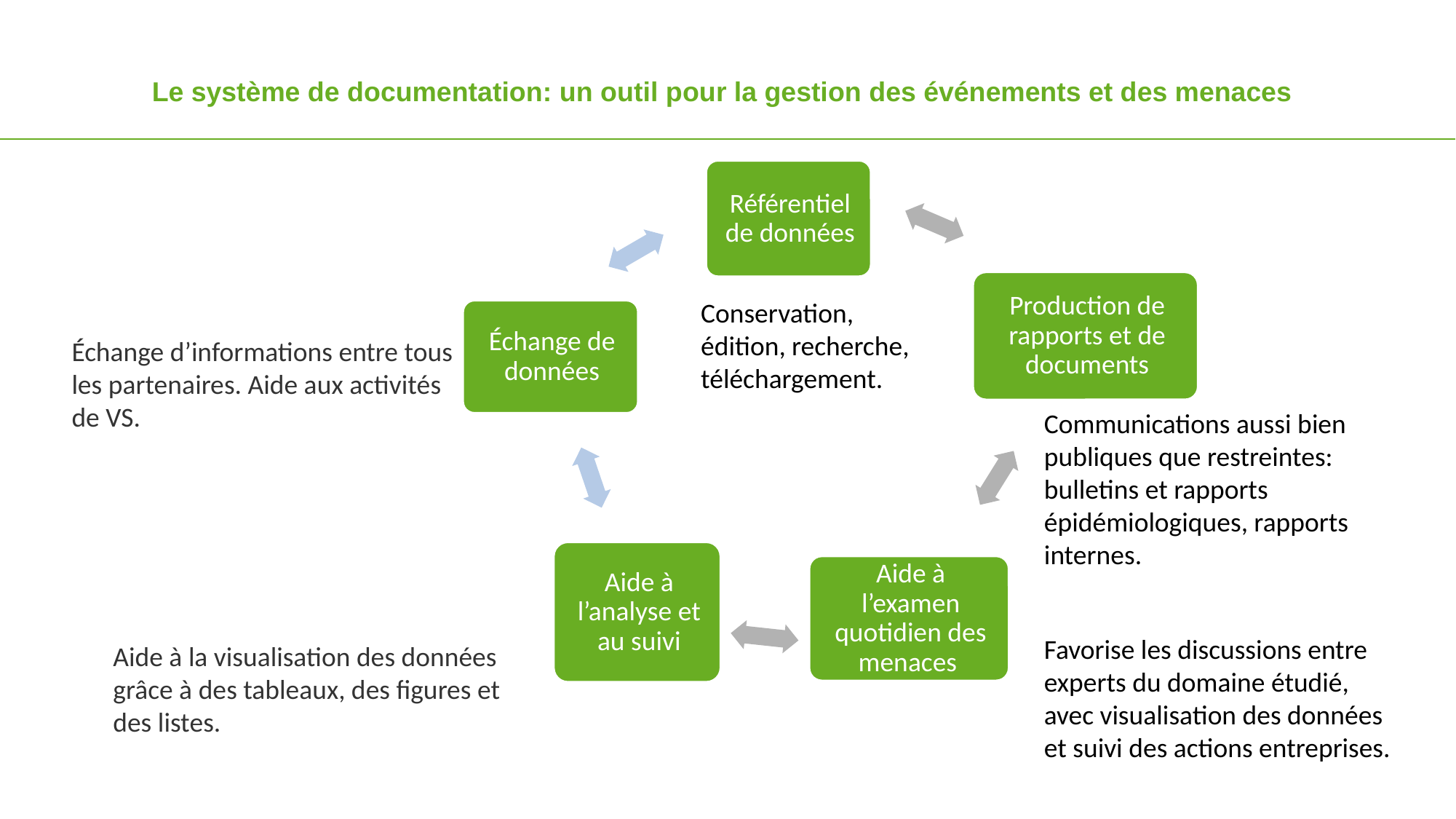

Le système de documentation: un outil pour la gestion des événements et des menaces
Référentiel de données

Production de rapports et de documents

Aide à l’examen quotidien des menaces

Aide à l’analyse et au suivi

Échange de données

Conservation, édition, recherche,
téléchargement.
Échange d’informations entre tous les partenaires. Aide aux activités de VS.
Communications aussi bien publiques que restreintes: bulletins et rapports épidémiologiques, rapports internes.
Favorise les discussions entre experts du domaine étudié, avec visualisation des données et suivi des actions entreprises.
Aide à la visualisation des données grâce à des tableaux, des figures et des listes.